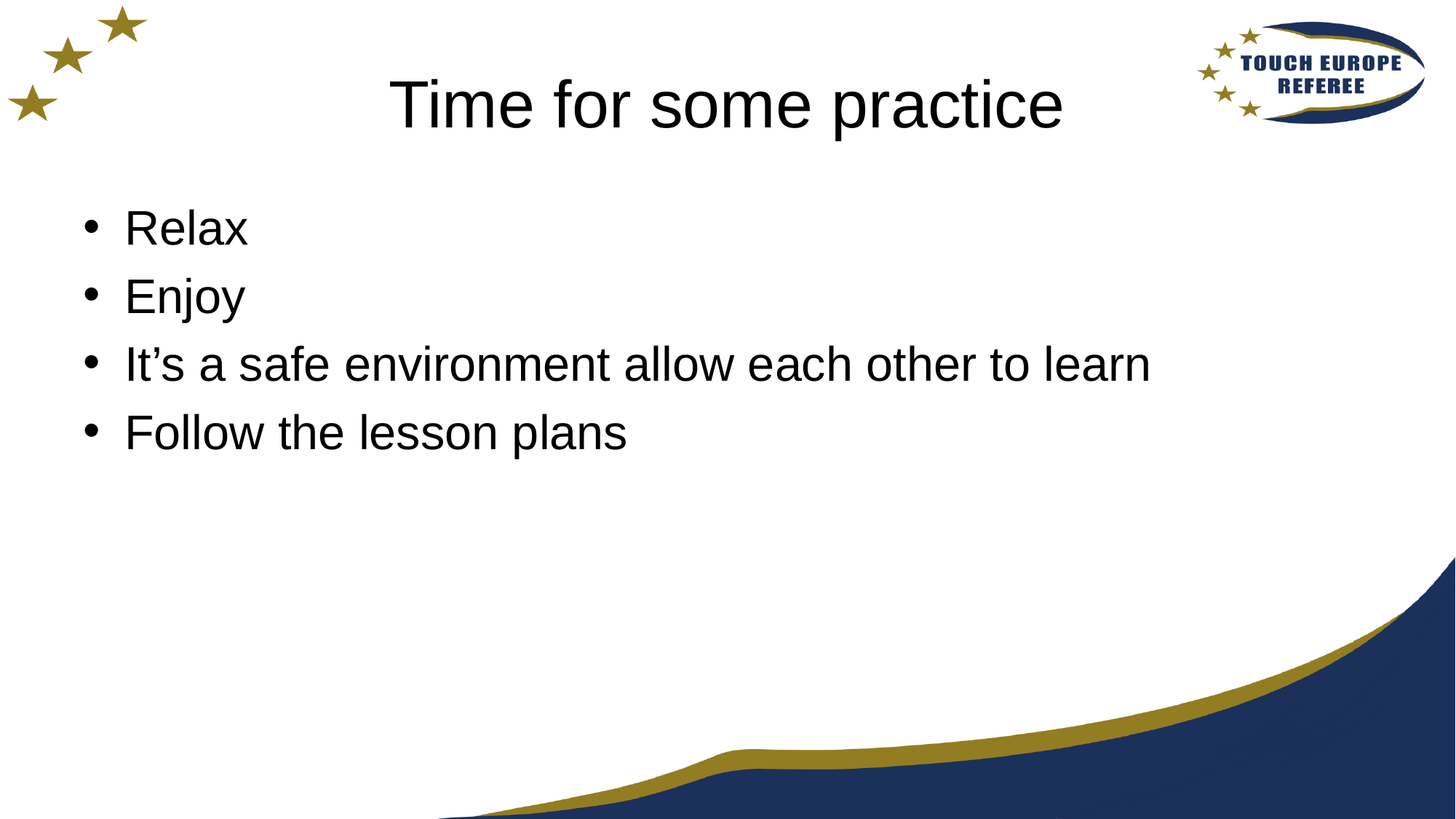

# Time for some practice
Relax
Enjoy
It’s a safe environment allow each other to learn
Follow the lesson plans